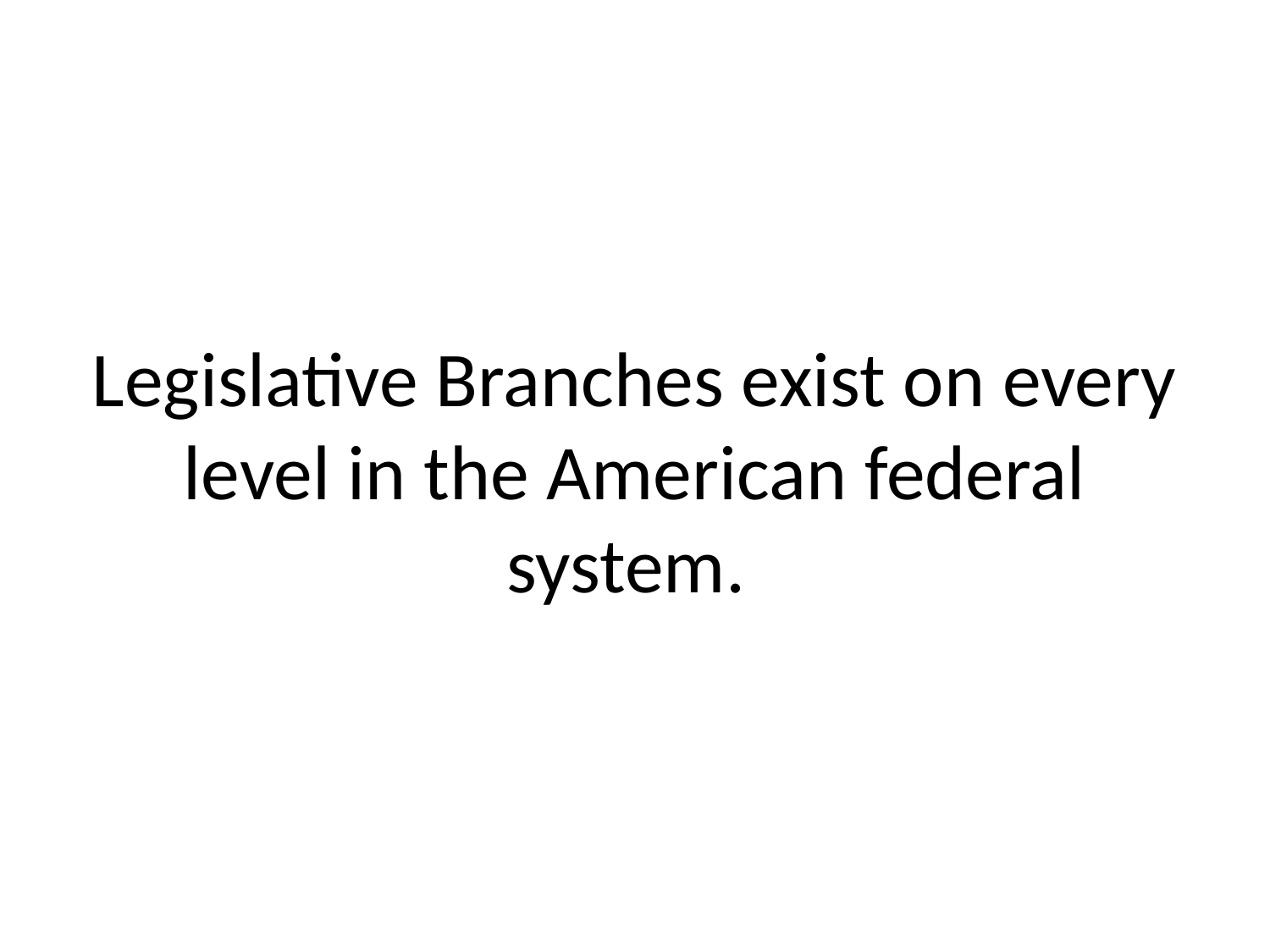

# Legislative Branches exist on every level in the American federal system.